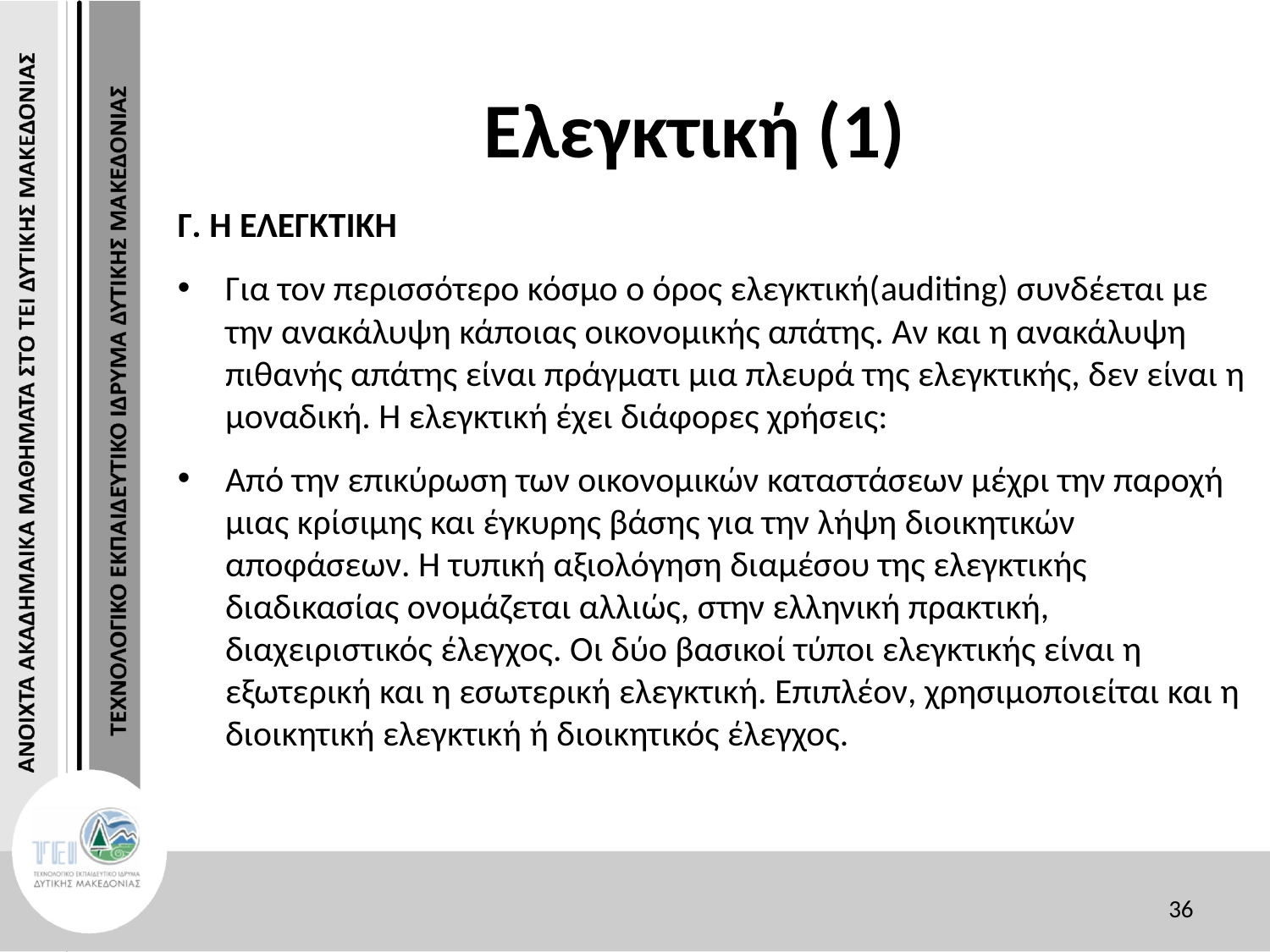

# Ελεγκτική (1)
Γ. Η ΕΛΕΓΚΤΙΚΗ
Για τον περισσότερο κόσμο ο όρος ελεγκτική(auditing) συνδέεται με την ανακάλυψη κάποιας οικονομικής απάτης. Αν και η ανακάλυψη πιθανής απάτης είναι πράγματι μια πλευρά της ελεγκτικής, δεν είναι η μοναδική. Η ελεγκτική έχει διάφορες χρήσεις:
Από την επικύρωση των οικονομικών καταστάσεων μέχρι την παροχή μιας κρίσιμης και έγκυρης βάσης για την λήψη διοικητικών αποφάσεων. Η τυπική αξιολόγηση διαμέσου της ελεγκτικής διαδικασίας ονομάζεται αλλιώς, στην ελληνική πρακτική, διαχειριστικός έλεγχος. Οι δύο βασικοί τύποι ελεγκτικής είναι η εξωτερική και η εσωτερική ελεγκτική. Επιπλέον, χρησιμοποιείται και η διοικητική ελεγκτική ή διοικητικός έλεγχος.
36